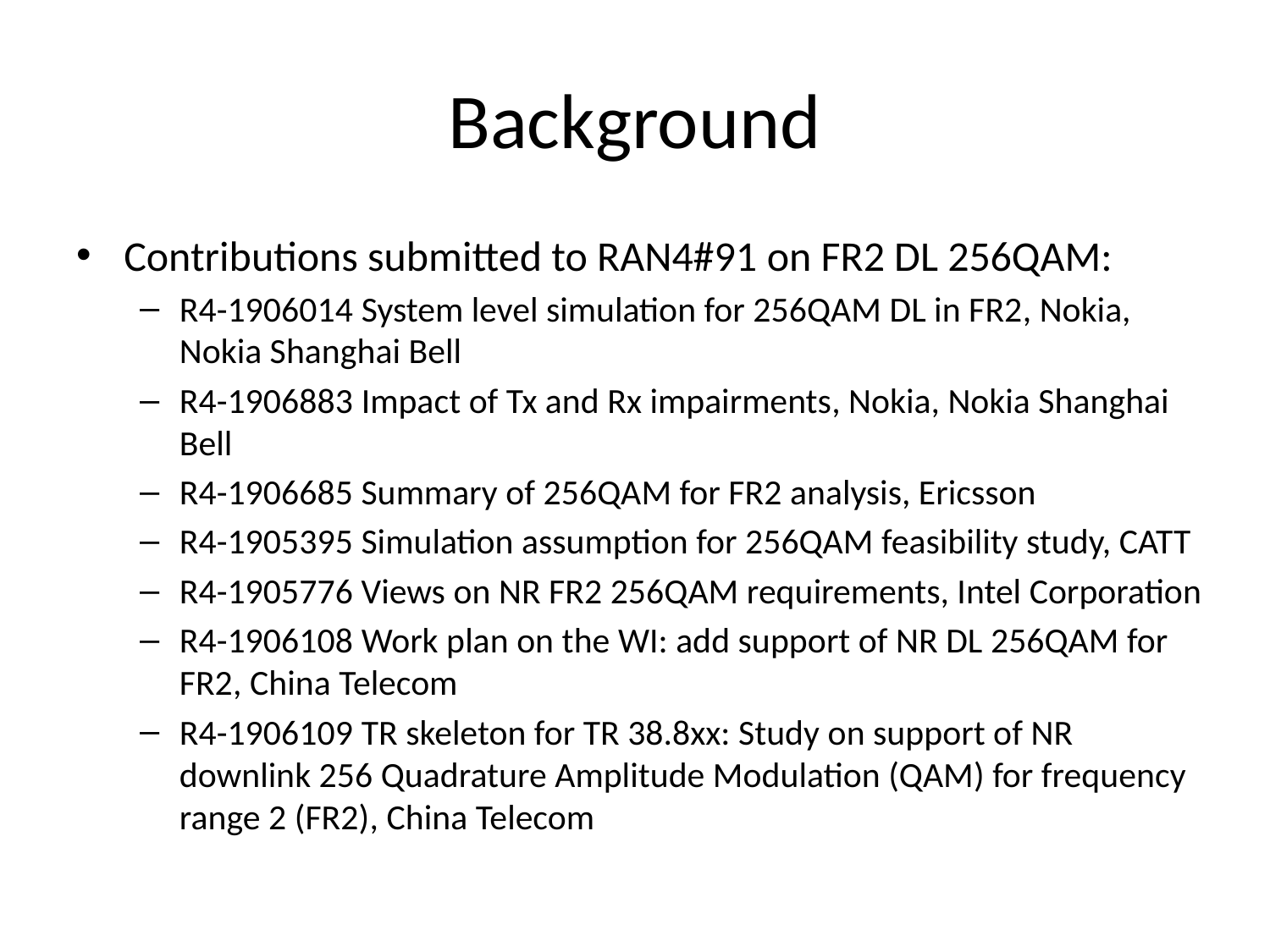

# Background
Contributions submitted to RAN4#91 on FR2 DL 256QAM:
R4-1906014 System level simulation for 256QAM DL in FR2, Nokia, Nokia Shanghai Bell
R4-1906883 Impact of Tx and Rx impairments, Nokia, Nokia Shanghai Bell
R4-1906685 Summary of 256QAM for FR2 analysis, Ericsson
R4-1905395 Simulation assumption for 256QAM feasibility study, CATT
R4-1905776 Views on NR FR2 256QAM requirements, Intel Corporation
R4-1906108 Work plan on the WI: add support of NR DL 256QAM for FR2, China Telecom
R4-1906109 TR skeleton for TR 38.8xx: Study on support of NR downlink 256 Quadrature Amplitude Modulation (QAM) for frequency range 2 (FR2), China Telecom